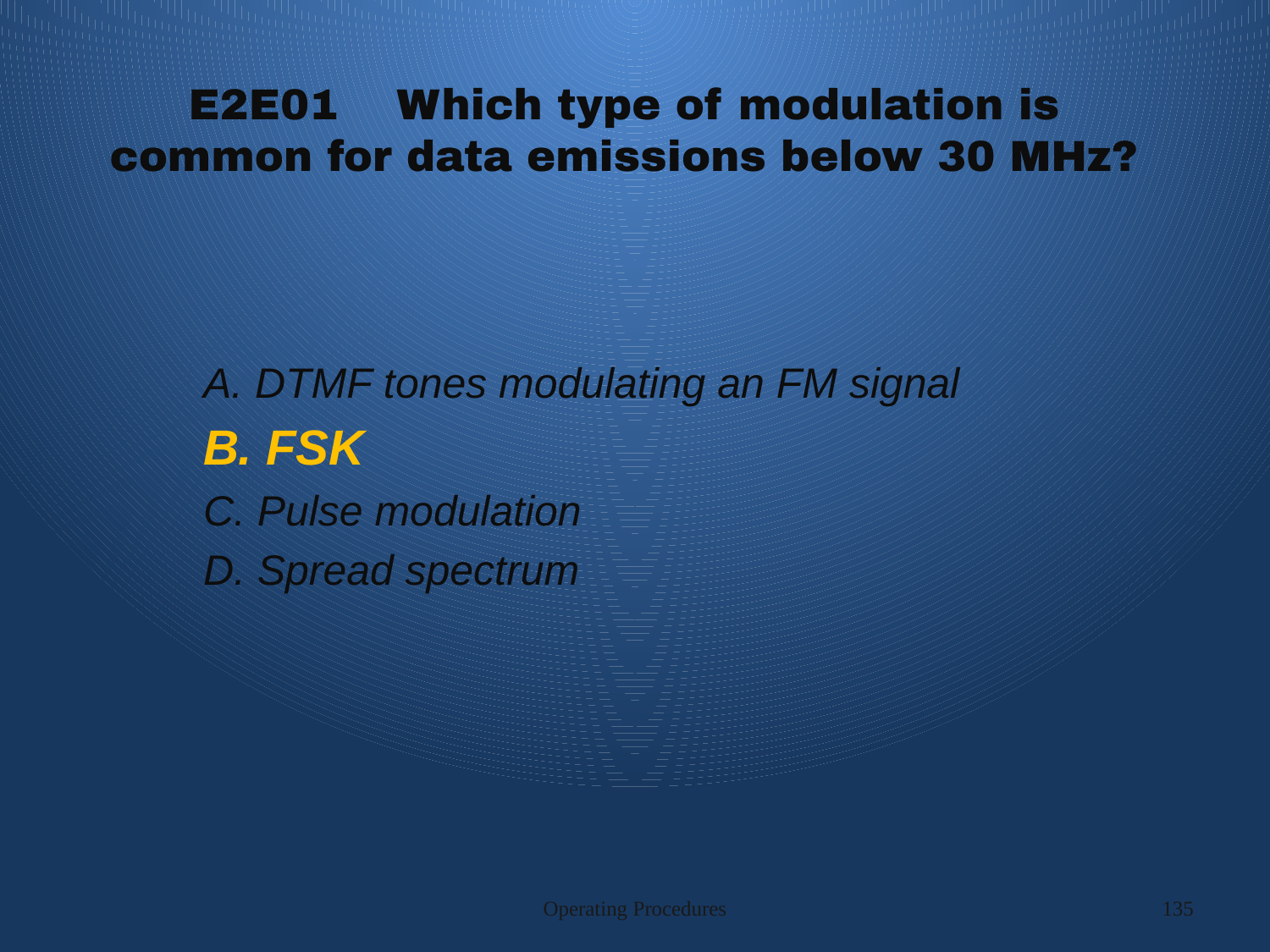

# E2E01    Which type of modulation is common for data emissions below 30 MHz?
A. DTMF tones modulating an FM signal
B. FSK
C. Pulse modulation
D. Spread spectrum
Operating Procedures
135